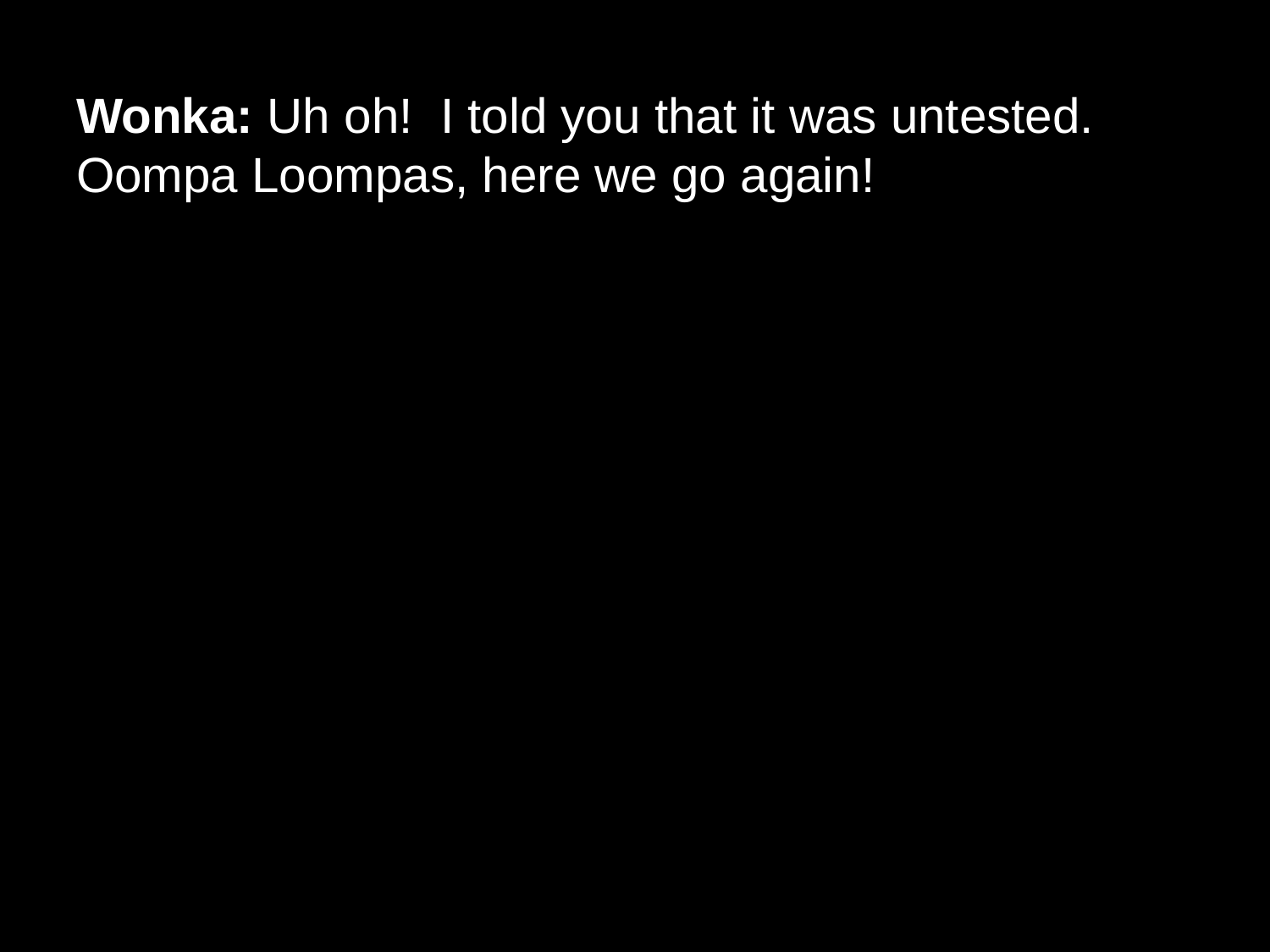

# Wonka: Uh oh!  I told you that it was untested.  Oompa Loompas, here we go again!